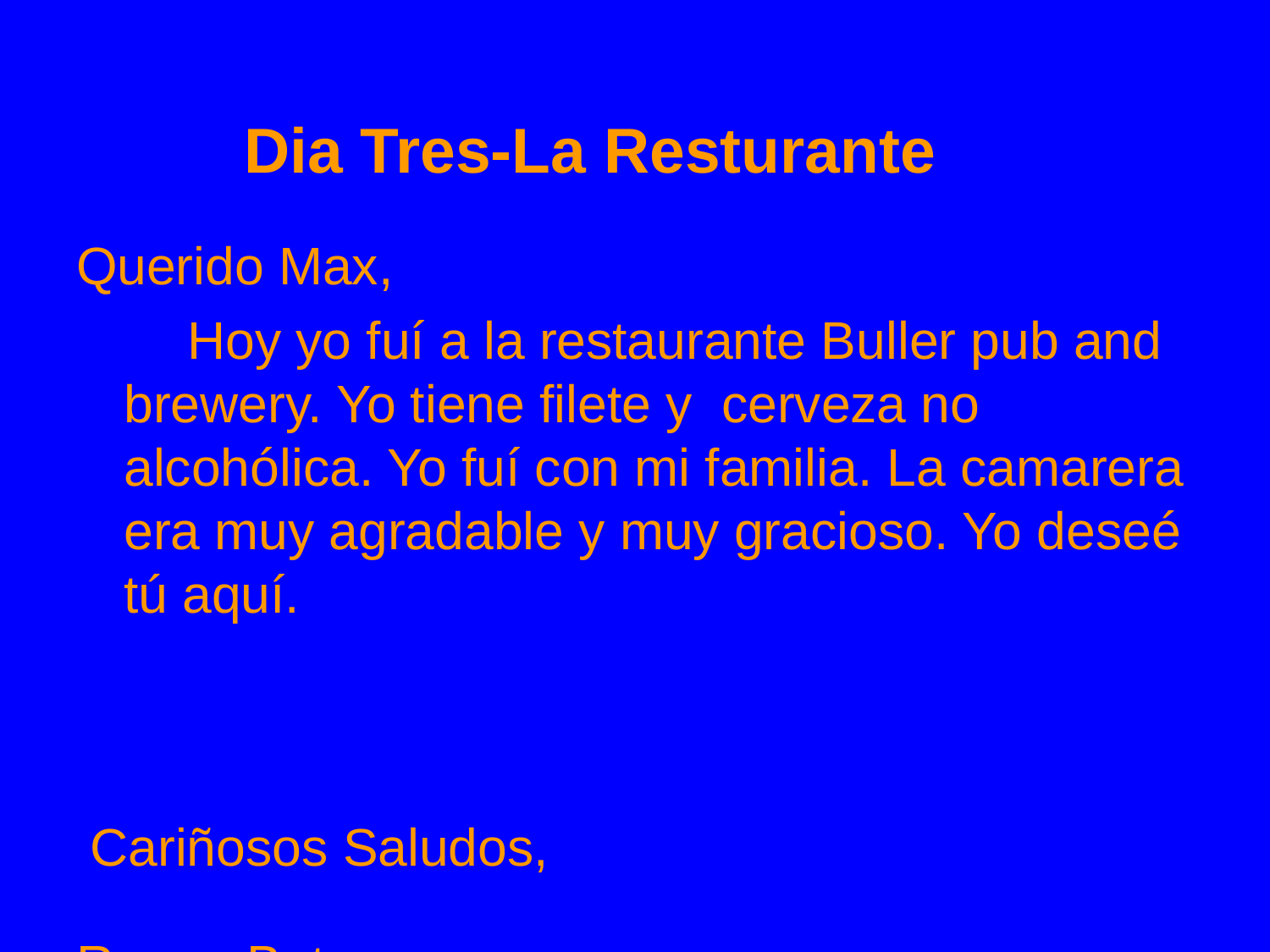

# Dia Tres-La Resturante
Querido Max,
Hoy yo fuí a la restaurante Buller pub and brewery. Yo tiene filete y  cerveza no alcohólica. Yo fuí con mi familia. La camarera era muy agradable y muy gracioso. Yo deseé tú aquí.

Cariñosos Saludos,
Ronan Bates